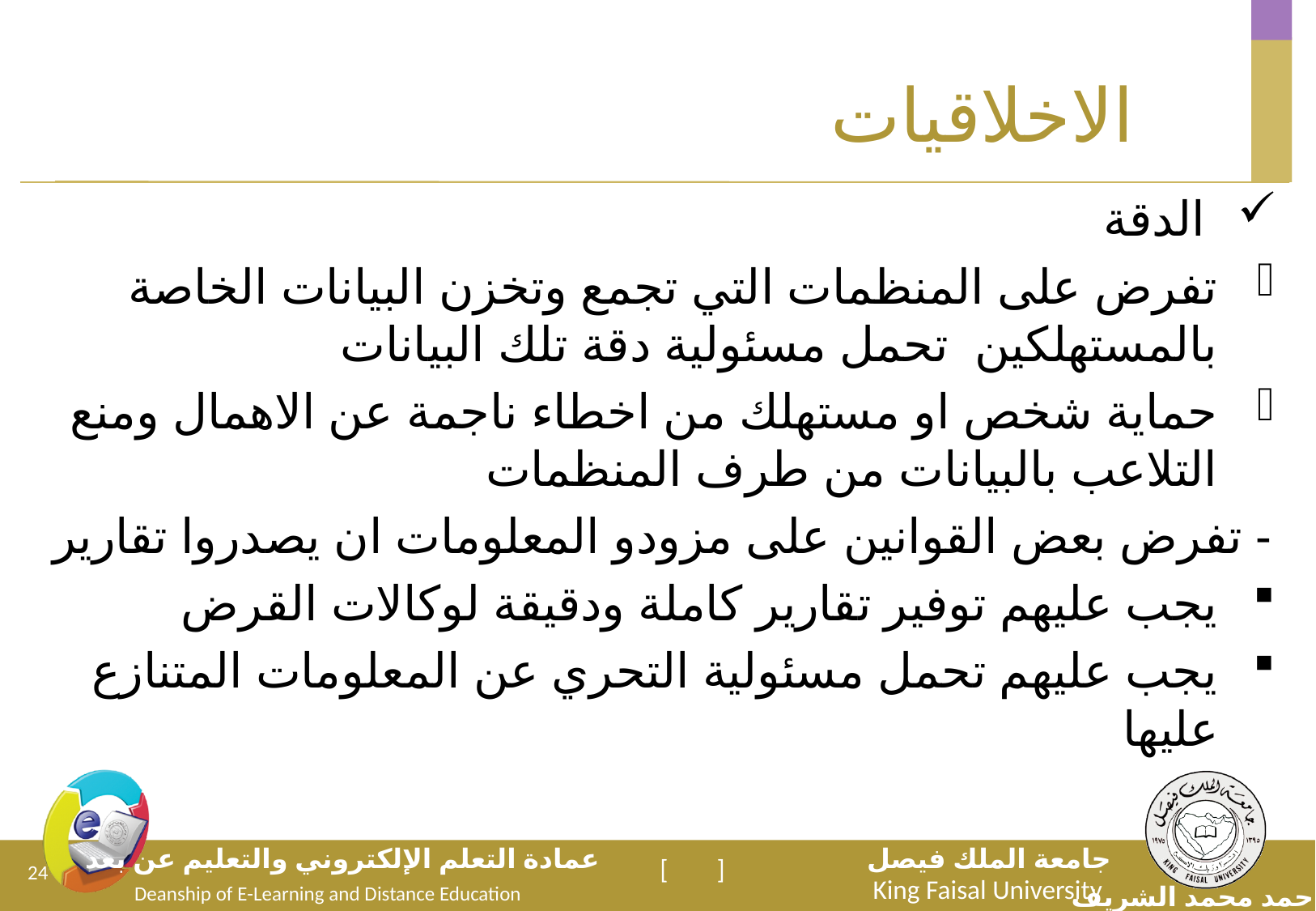

# الاخلاقيات
 الدقة
تفرض على المنظمات التي تجمع وتخزن البيانات الخاصة بالمستهلكين  تحمل مسئولية دقة تلك البيانات
حماية شخص او مستهلك من اخطاء ناجمة عن الاهمال ومنع التلاعب بالبيانات من طرف المنظمات
- تفرض بعض القوانين على مزودو المعلومات ان يصدروا تقارير
يجب عليهم توفير تقارير كاملة ودقيقة لوكالات القرض
يجب عليهم تحمل مسئولية التحري عن المعلومات المتنازع عليها
24